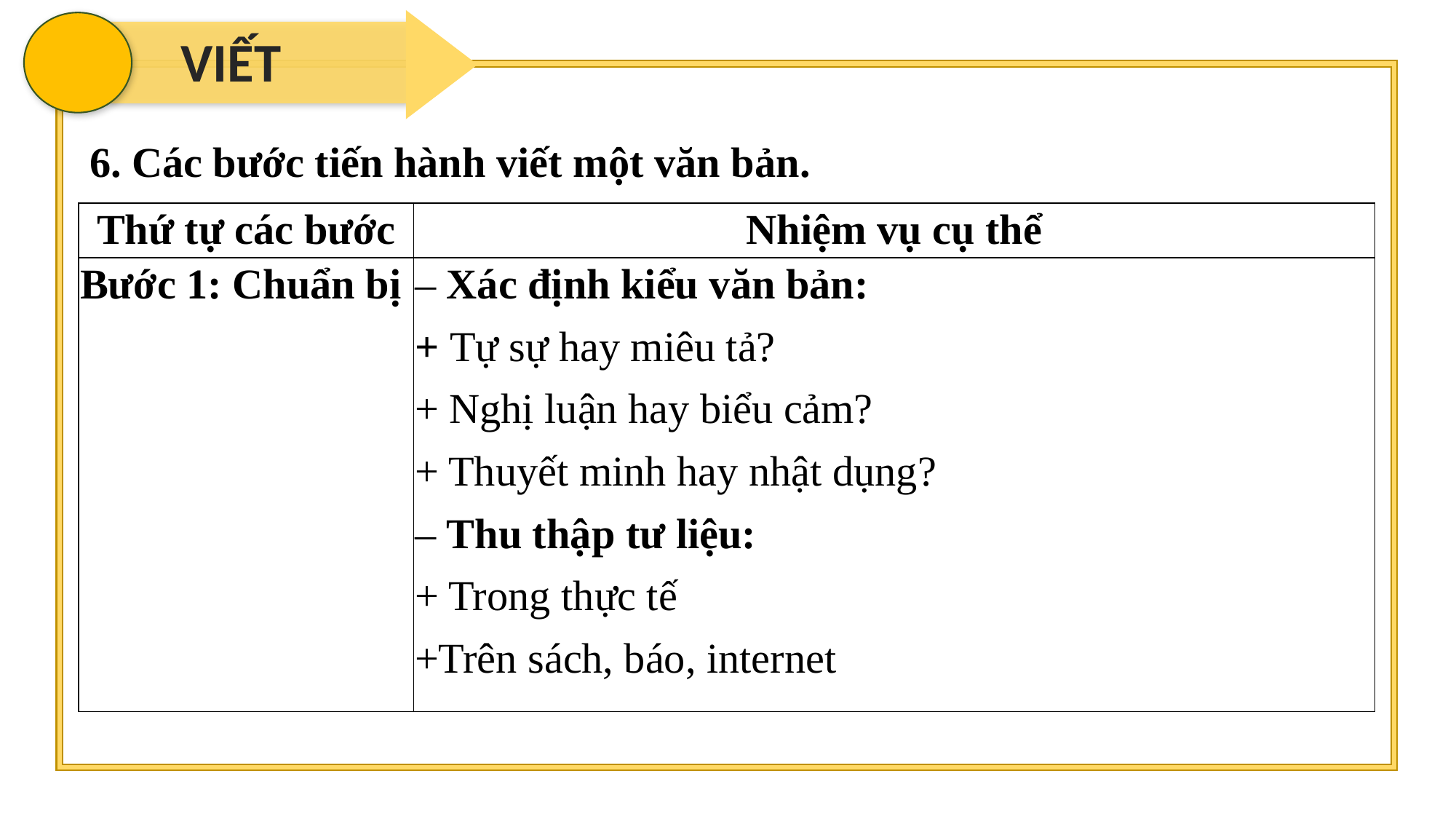

VIẾT

6. Các bước tiến hành viết một văn bản.
| Thứ tự các bước | Nhiệm vụ cụ thể |
| --- | --- |
| Bước 1: Chuẩn bị | – Xác định kiểu văn bản: + Tự sự hay miêu tả? + Nghị luận hay biểu cảm? + Thuyết minh hay nhật dụng? – Thu thập tư liệu: + Trong thực tế +Trên sách, báo, internet |